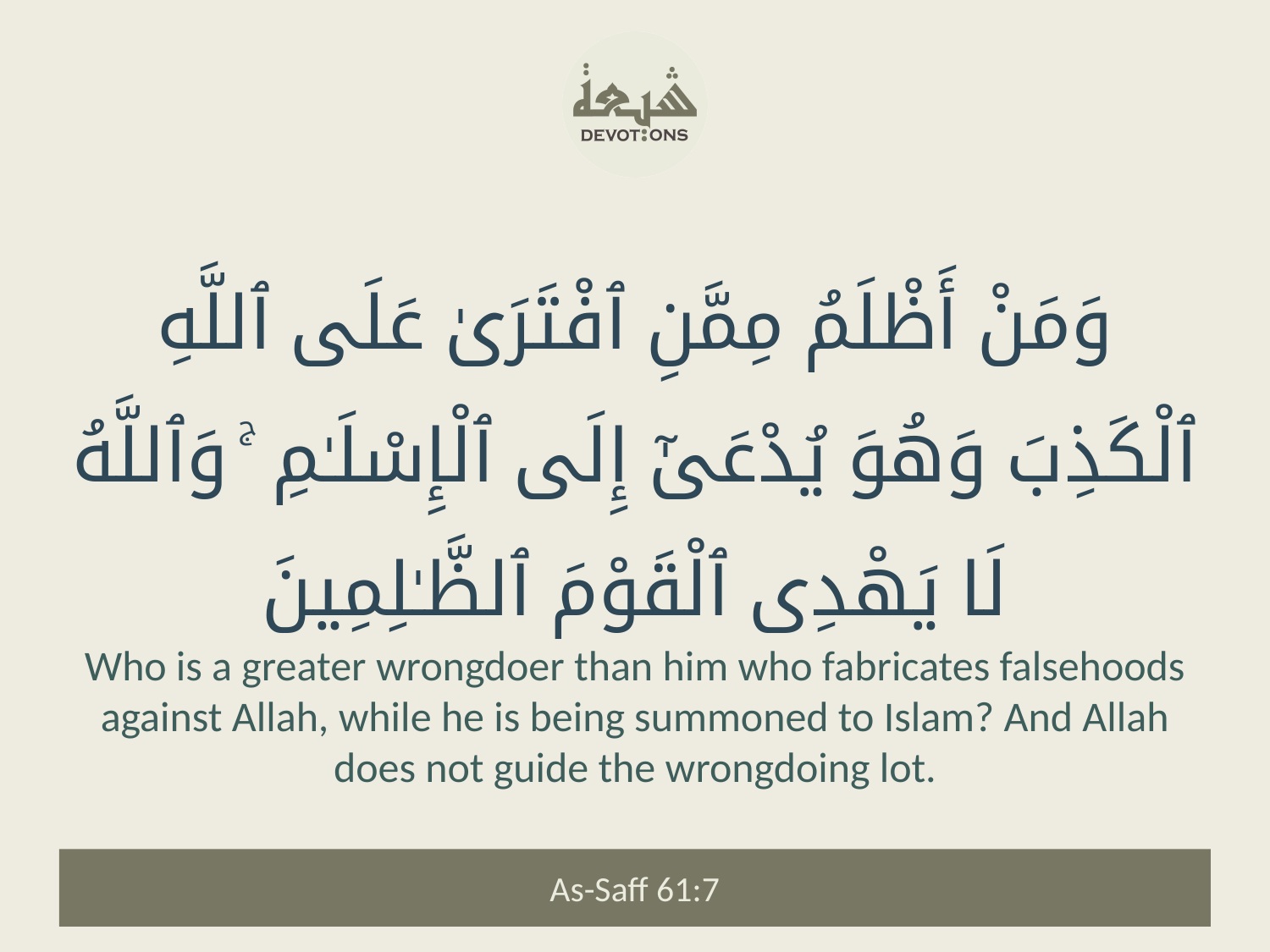

وَمَنْ أَظْلَمُ مِمَّنِ ٱفْتَرَىٰ عَلَى ٱللَّهِ ٱلْكَذِبَ وَهُوَ يُدْعَىٰٓ إِلَى ٱلْإِسْلَـٰمِ ۚ وَٱللَّهُ لَا يَهْدِى ٱلْقَوْمَ ٱلظَّـٰلِمِينَ
Who is a greater wrongdoer than him who fabricates falsehoods against Allah, while he is being summoned to Islam? And Allah does not guide the wrongdoing lot.
As-Saff 61:7